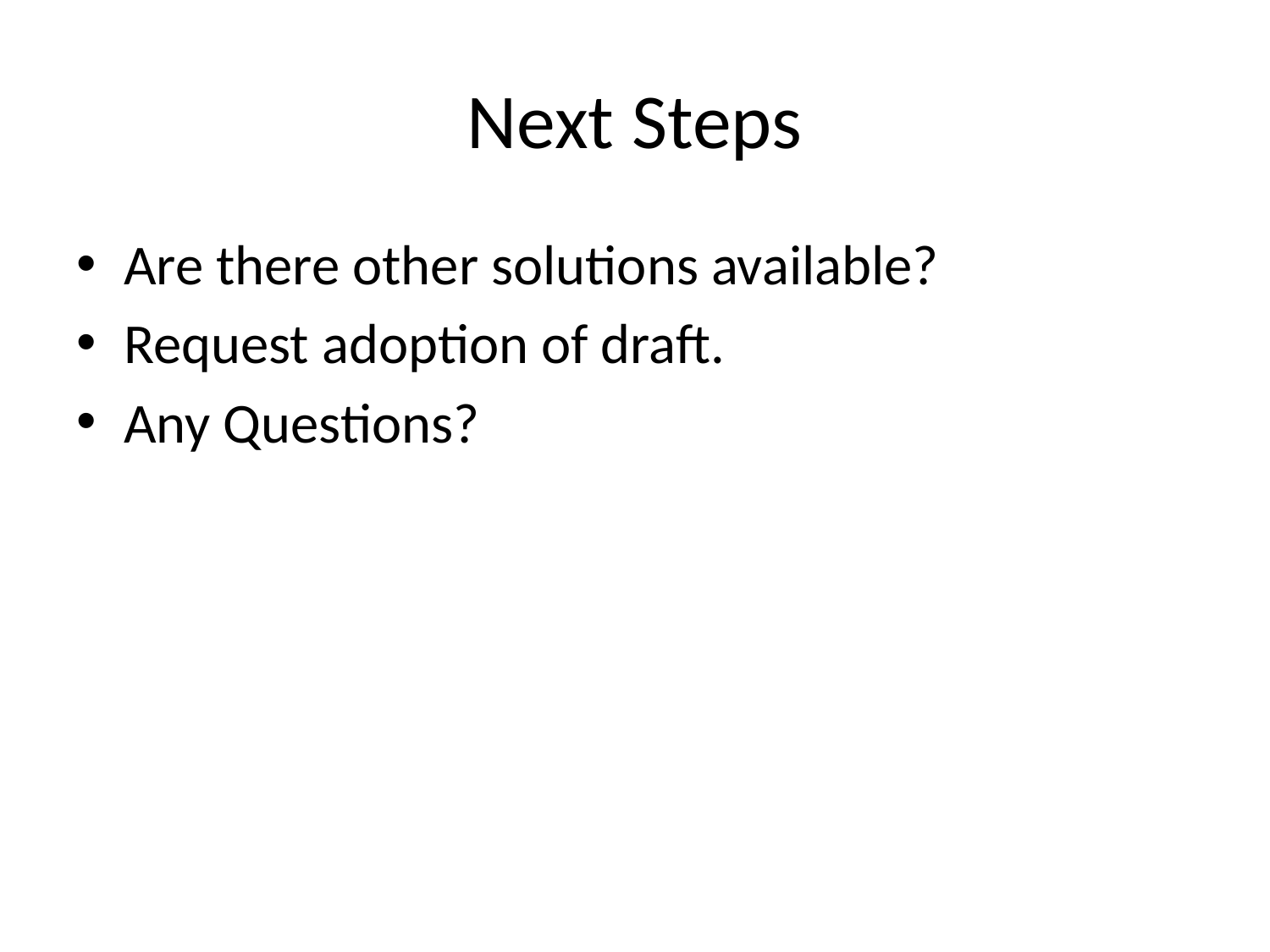

# Next Steps
Are there other solutions available?
Request adoption of draft.
Any Questions?